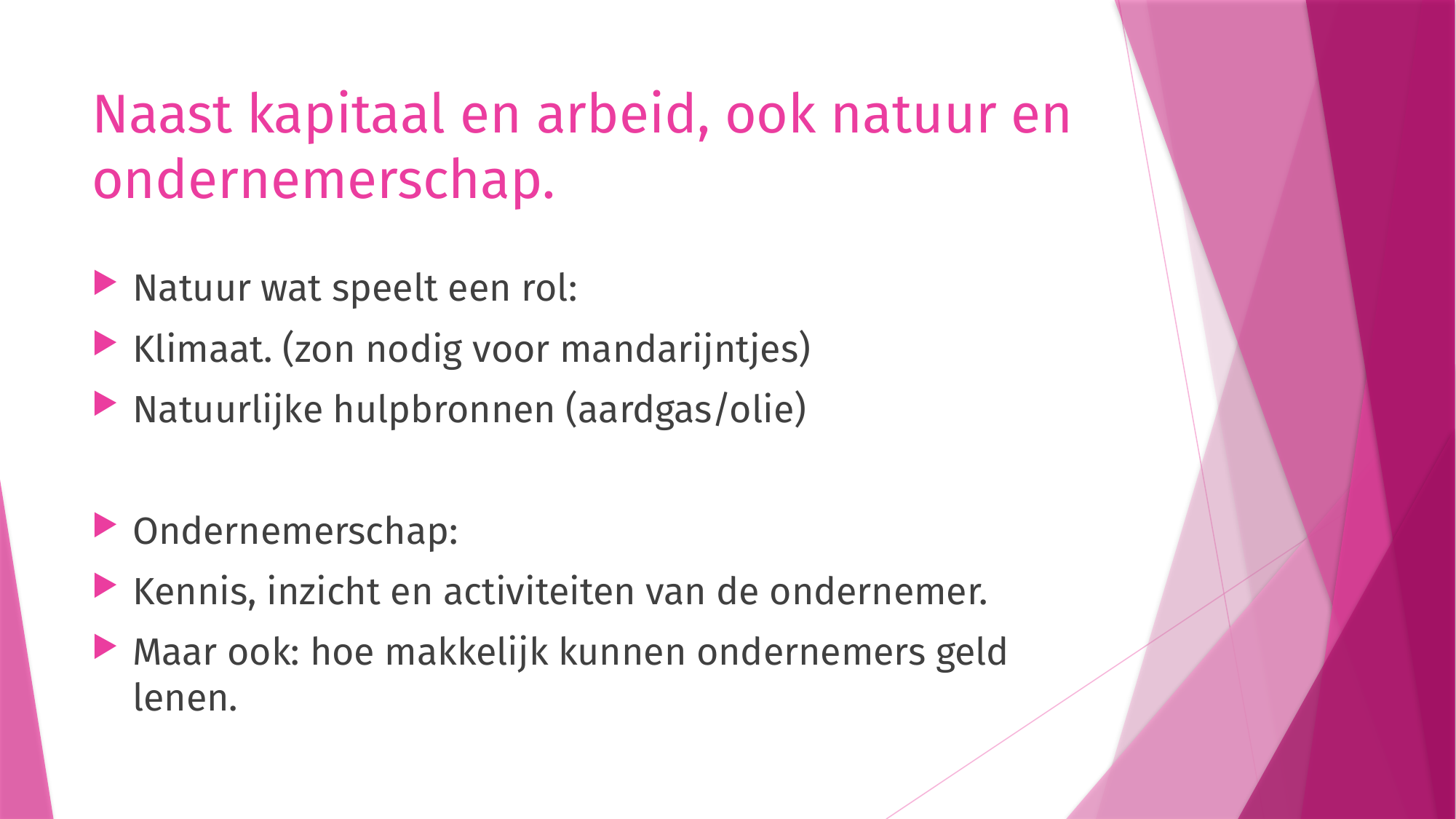

# Naast kapitaal en arbeid, ook natuur en ondernemerschap.
Natuur wat speelt een rol:
Klimaat. (zon nodig voor mandarijntjes)
Natuurlijke hulpbronnen (aardgas/olie)

Ondernemerschap:
Kennis, inzicht en activiteiten van de ondernemer.
Maar ook: hoe makkelijk kunnen ondernemers geld lenen.